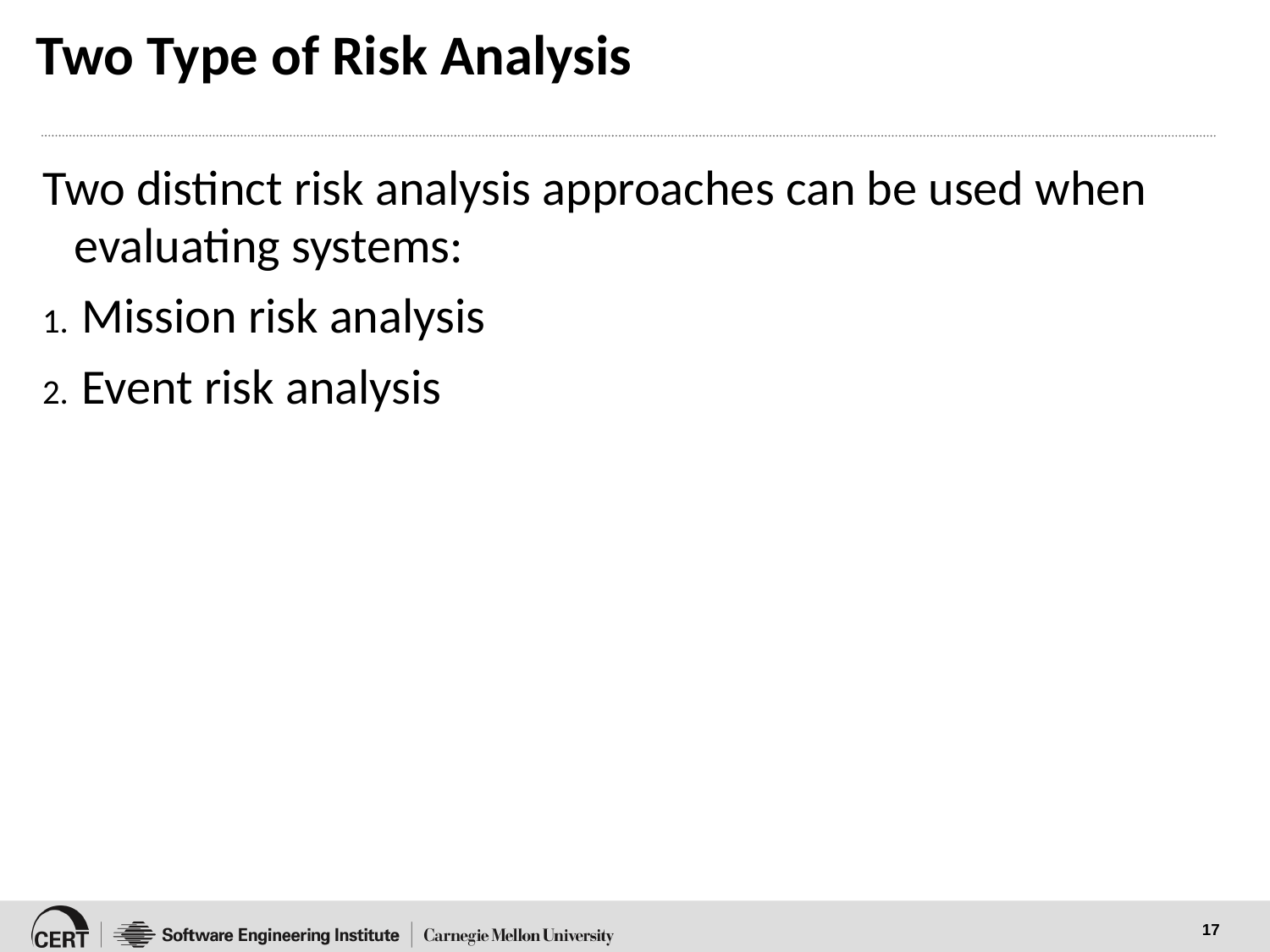

# Two Type of Risk Analysis
Two distinct risk analysis approaches can be used when evaluating systems:
Mission risk analysis
Event risk analysis